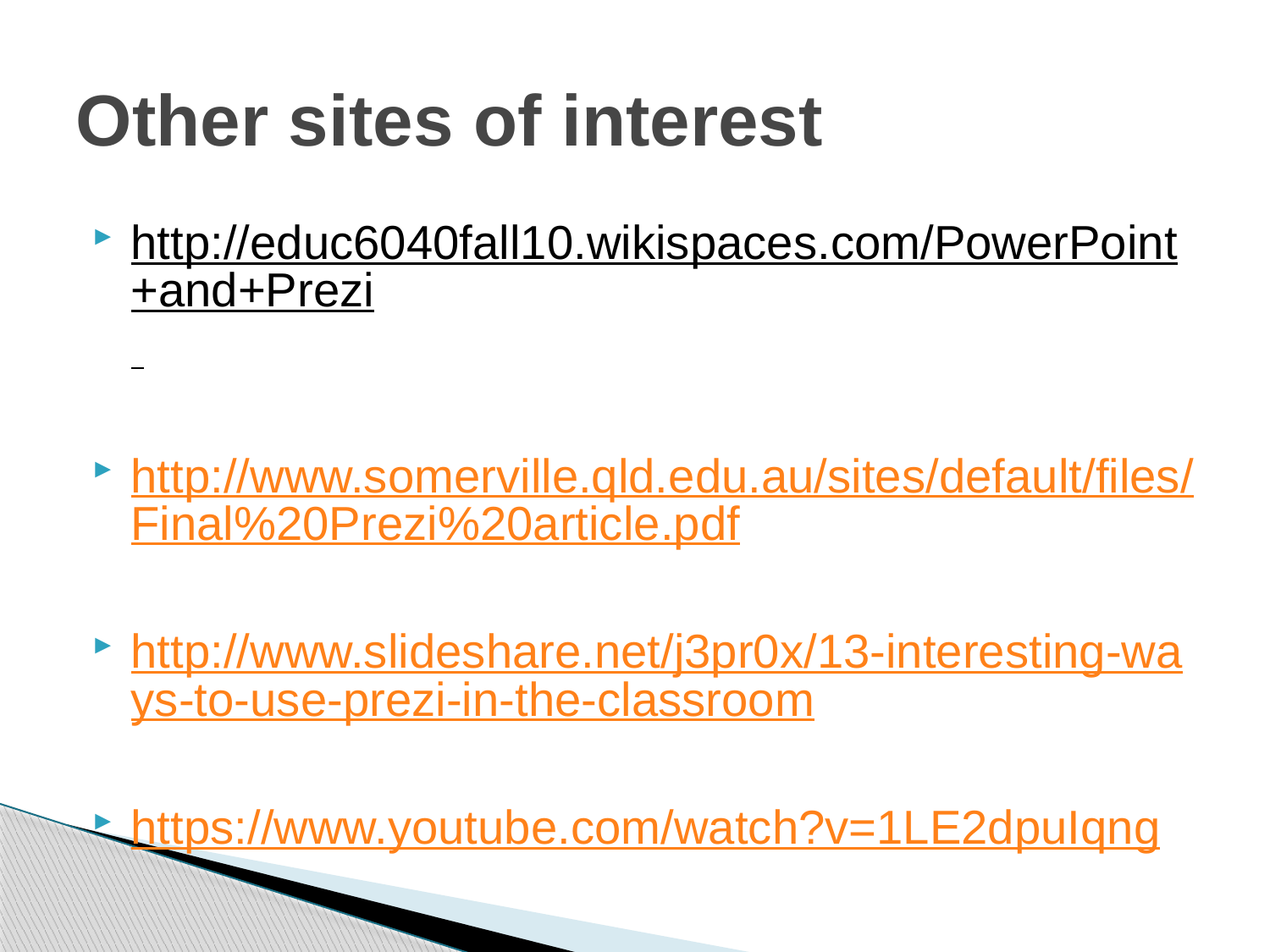

# Other sites of interest
http://educ6040fall10.wikispaces.com/PowerPoint+and+Prezi

http://www.somerville.qld.edu.au/sites/default/files/Final%20Prezi%20article.pdf

http://www.slideshare.net/j3pr0x/13-interesting-ways-to-use-prezi-in-the-classroom

https://www.youtube.com/watch?v=1LE2dpuIqng